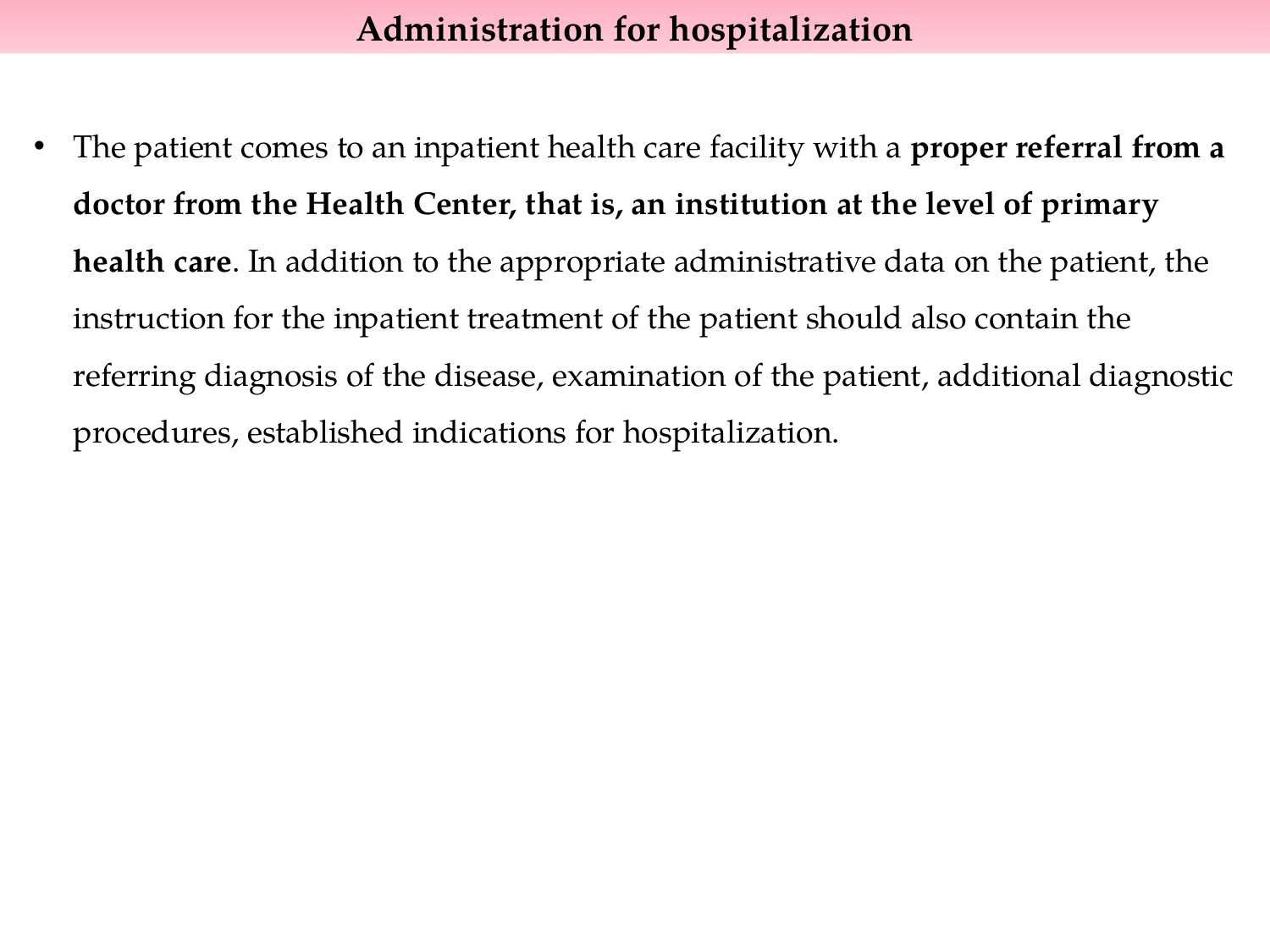

Administration for hospitalization
The patient comes to an inpatient health care facility with a proper referral from a doctor from the Health Center, that is, an institution at the level of primary health care. In addition to the appropriate administrative data on the patient, the instruction for the inpatient treatment of the patient should also contain the referring diagnosis of the disease, examination of the patient, additional diagnostic procedures, established indications for hospitalization.